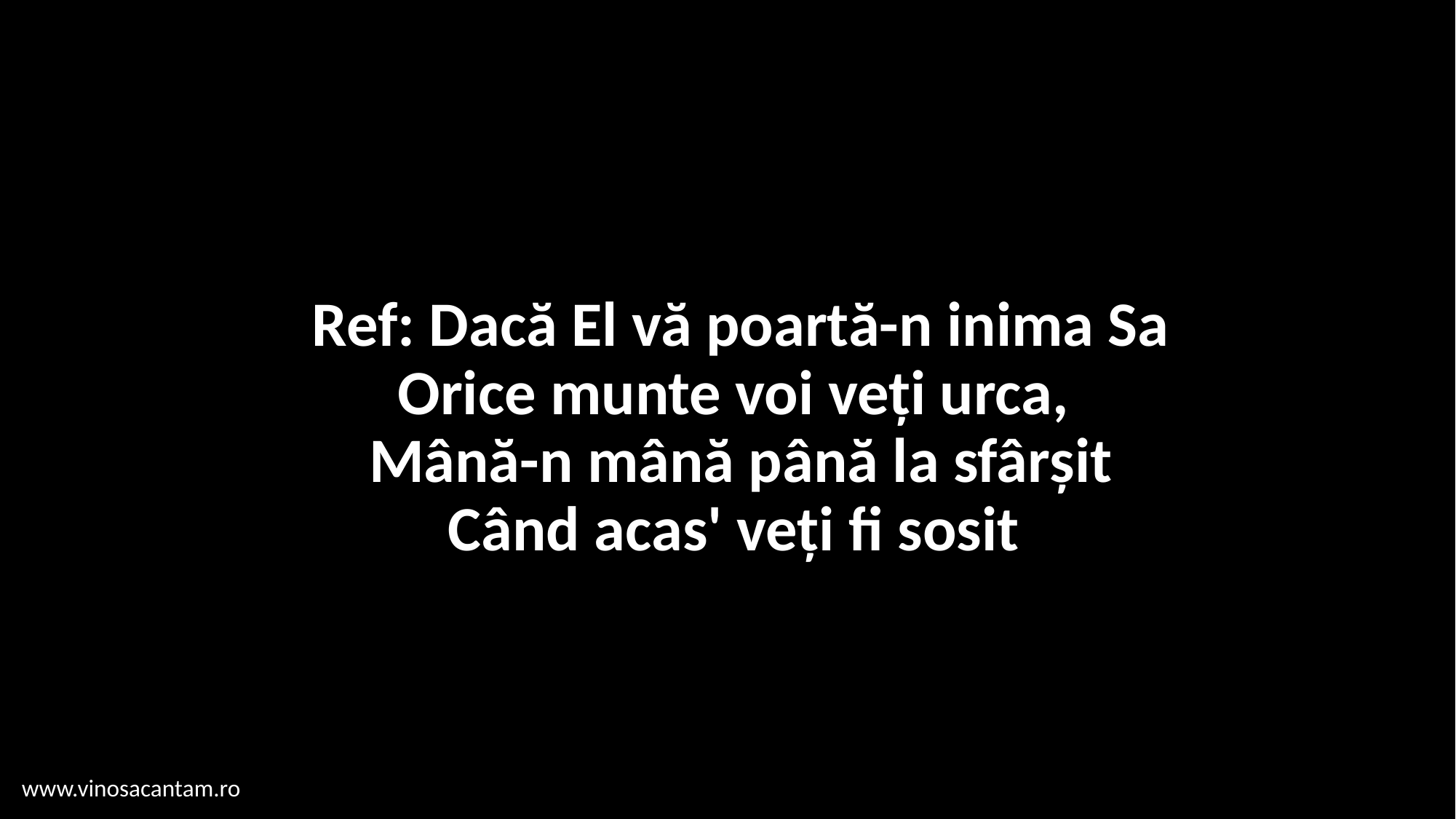

# Ref: Dacă El vă poartă-n inima Sa Orice munte voi veţi urca, Mână-n mână până la sfârșit Când acas' veţi fi sosit
www.vinosacantam.ro